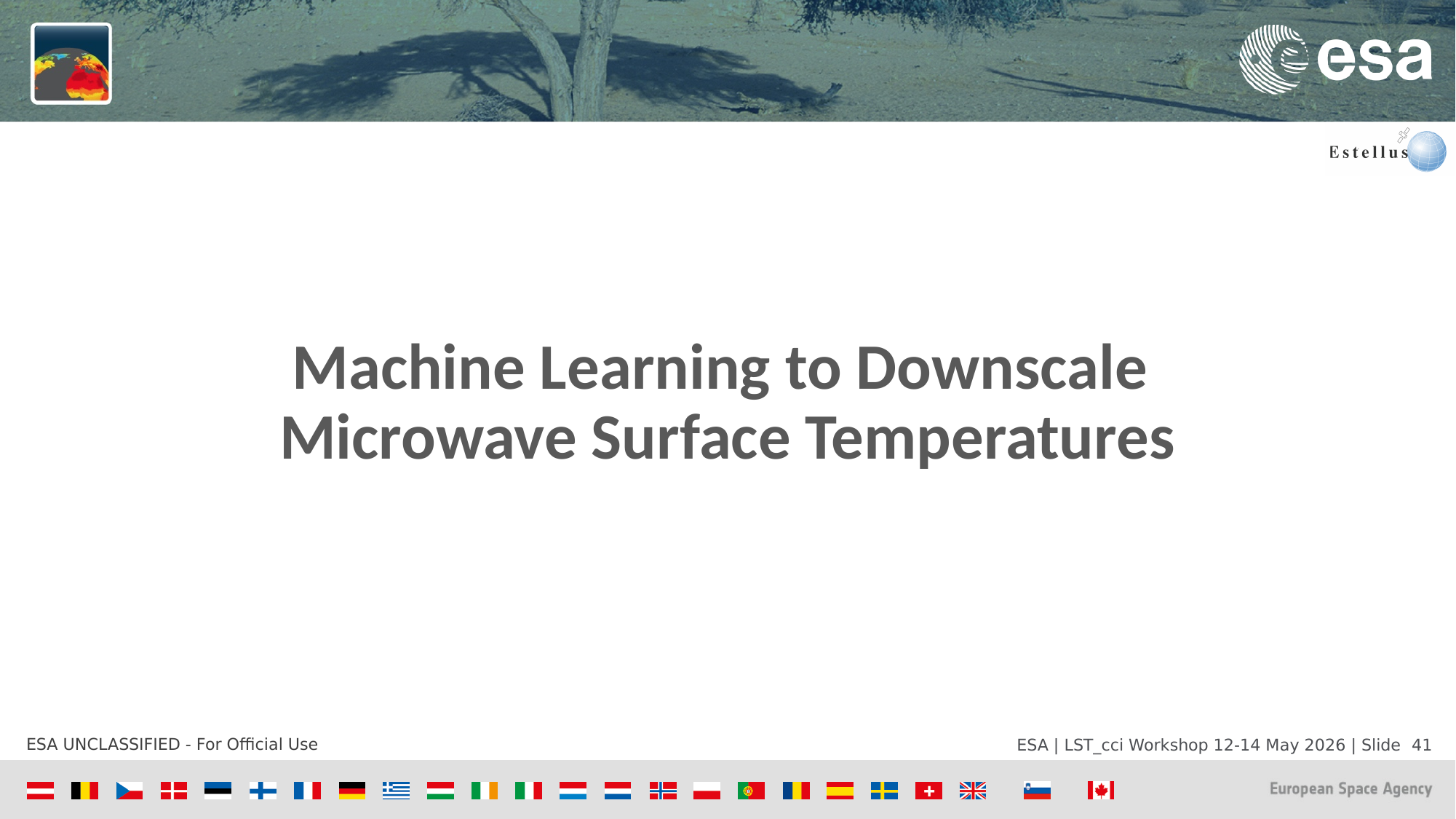

Machine Learning to Downscale
Microwave Surface Temperatures